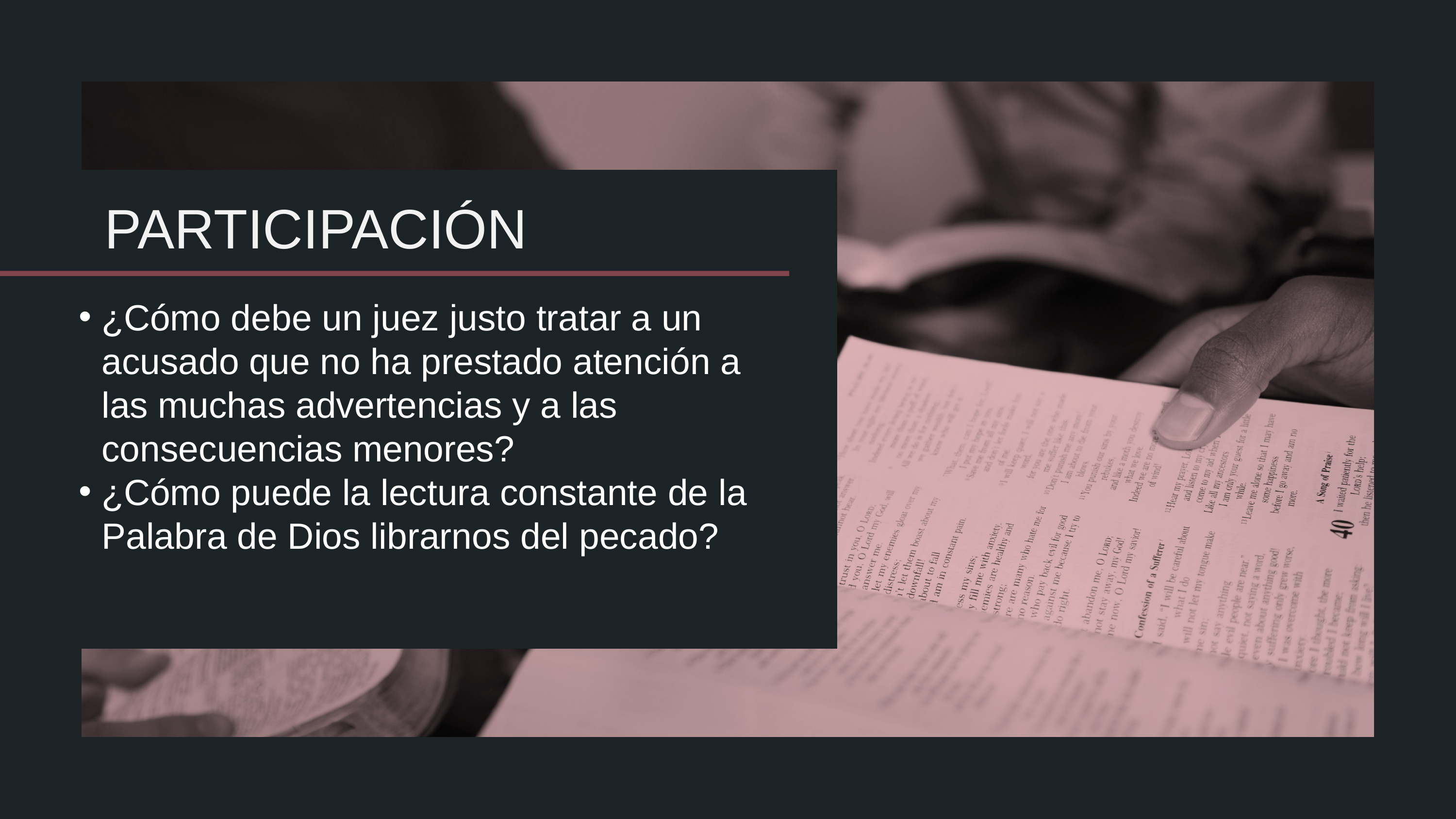

¿Cómo debe un juez justo tratar a un acusado que no ha prestado atención a las muchas advertencias y a las consecuencias menores?
¿Cómo puede la lectura constante de la Palabra de Dios librarnos del pecado?